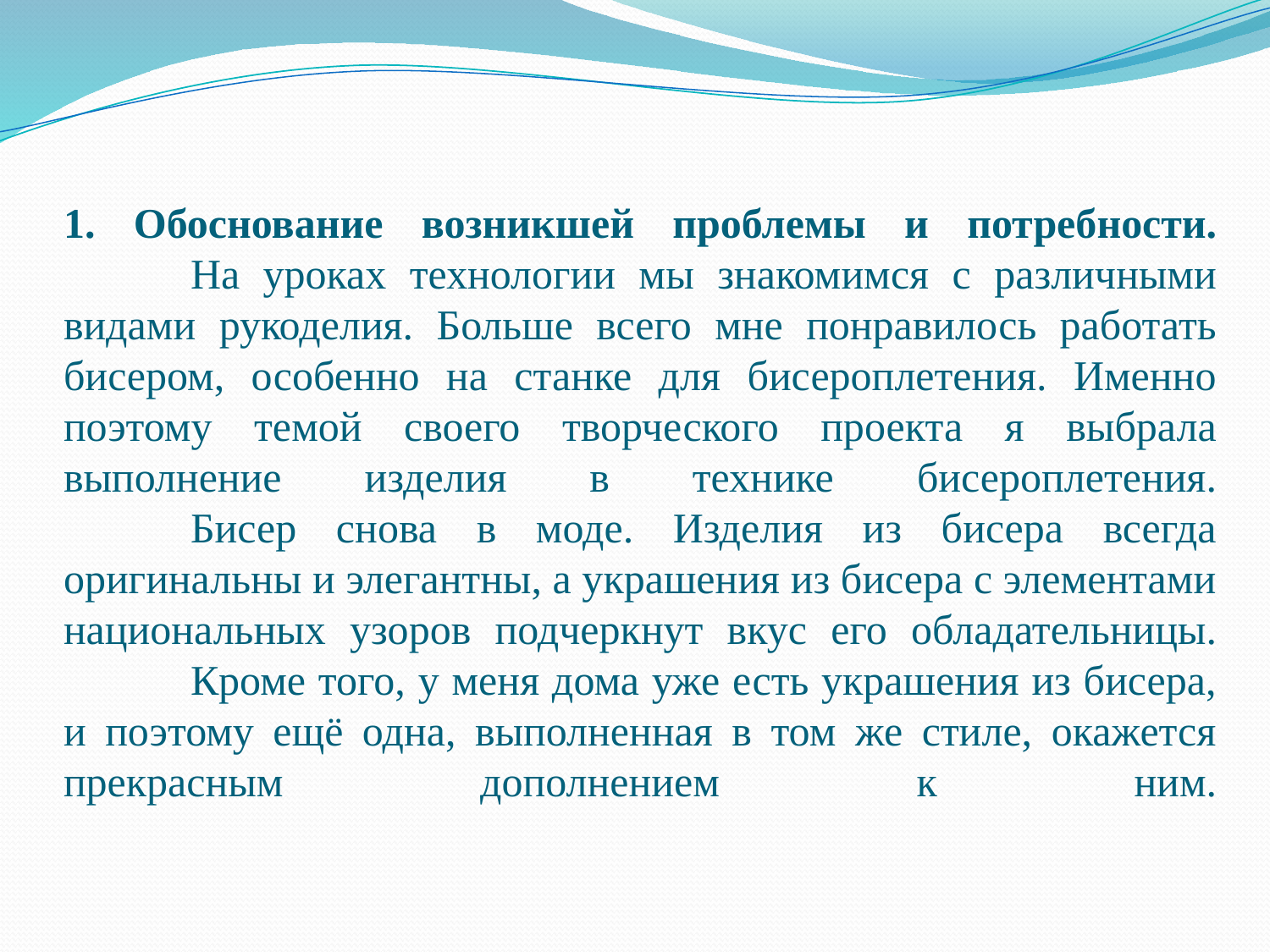

# 1. Обоснование возникшей проблемы и потребности. На уроках технологии мы знакомимся с различными видами рукоделия. Больше всего мне понравилось работать бисером, особенно на станке для бисероплетения. Именно поэтому темой своего творческого проекта я выбрала выполнение изделия в технике бисероплетения. Бисер снова в моде. Изделия из бисера всегда оригинальны и элегантны, а украшения из бисера с элементами национальных узоров подчеркнут вкус его обладательницы. Кроме того, у меня дома уже есть украшения из бисера, и поэтому ещё одна, выполненная в том же стиле, окажется прекрасным дополнением к ним.